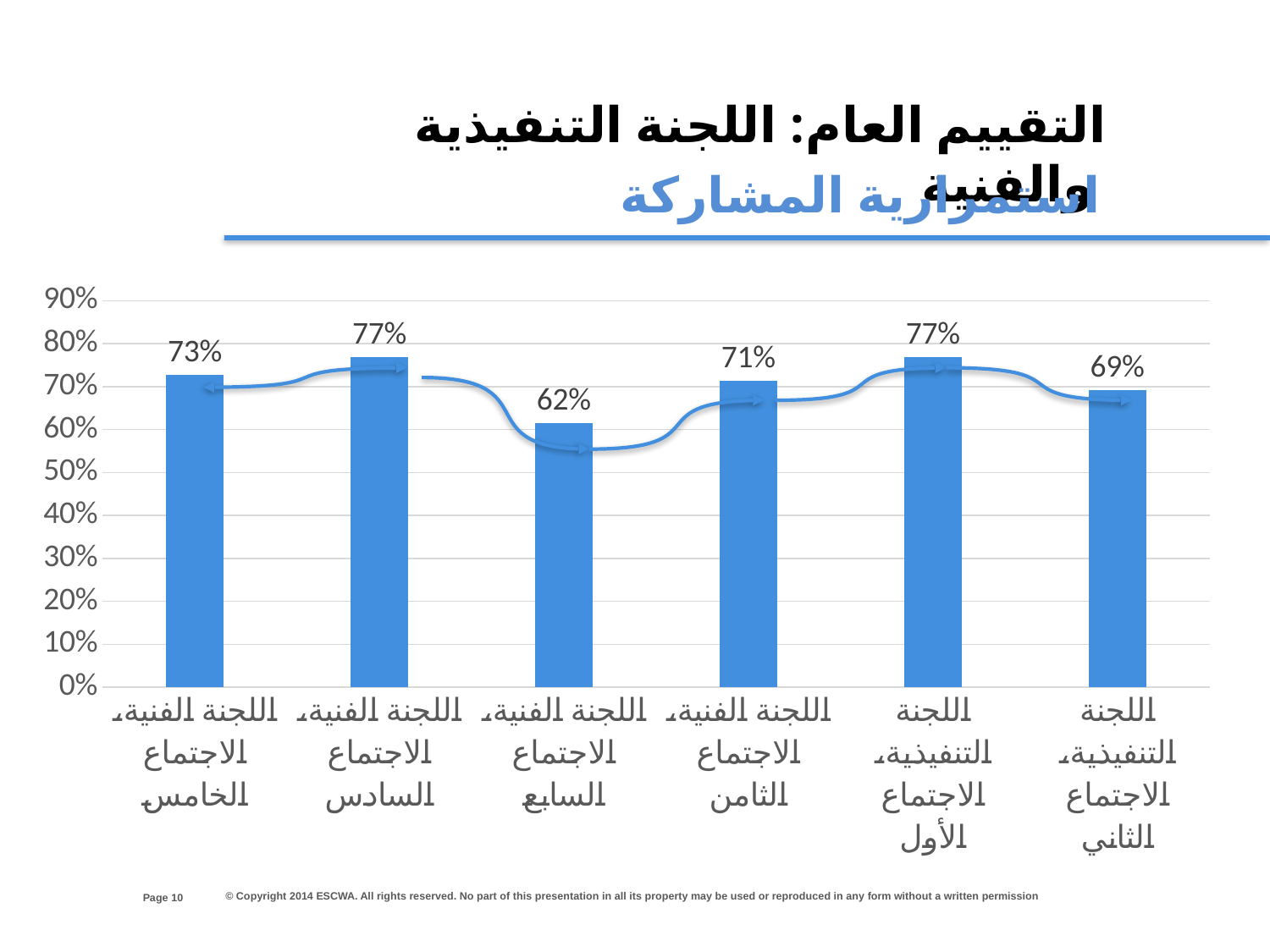

التقييم العام: اللجنة التنفيذية والفنية
استمرارية المشاركة

### Chart

| Category | استمرارية المشاركة |
|---|---|
| اللجنة الفنية، الاجتماع الخامس | 0.7272727272727273 |
| اللجنة الفنية، الاجتماع السادس | 0.7692307692307693 |
| اللجنة الفنية، الاجتماع السابع | 0.6153846153846154 |
| اللجنة الفنية، الاجتماع الثامن | 0.7142857142857143 |
| اللجنة التنفيذية، الاجتماع الأول | 0.7692307692307693 |
| اللجنة التنفيذية، الاجتماع الثاني | 0.6923076923076923 |